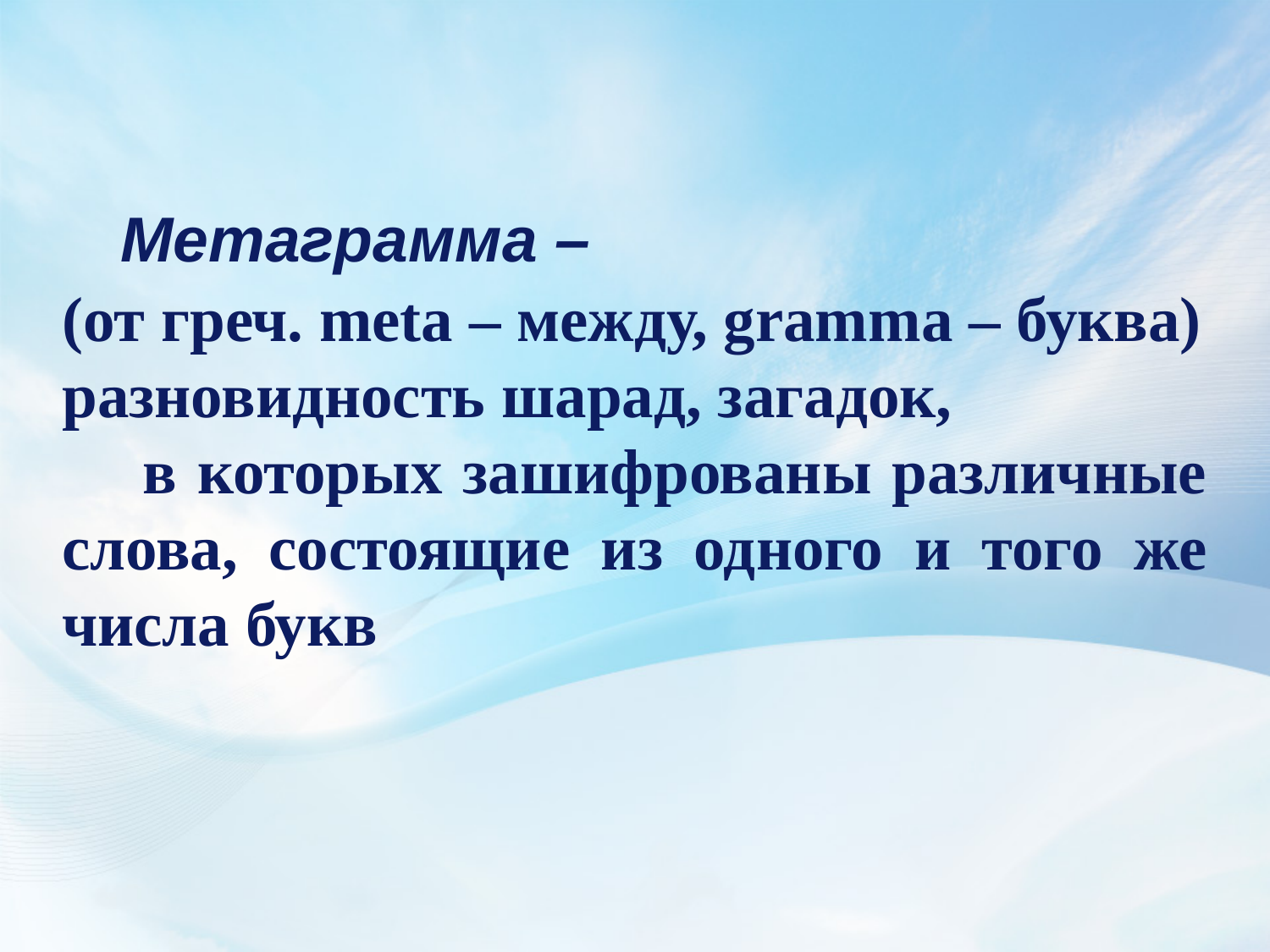

Метаграмма –
(от греч. meta – между, gramma – буква)
разновидность шарад, загадок,                     в которых зашифрованы различные слова, состоящие из одного и того же числа букв